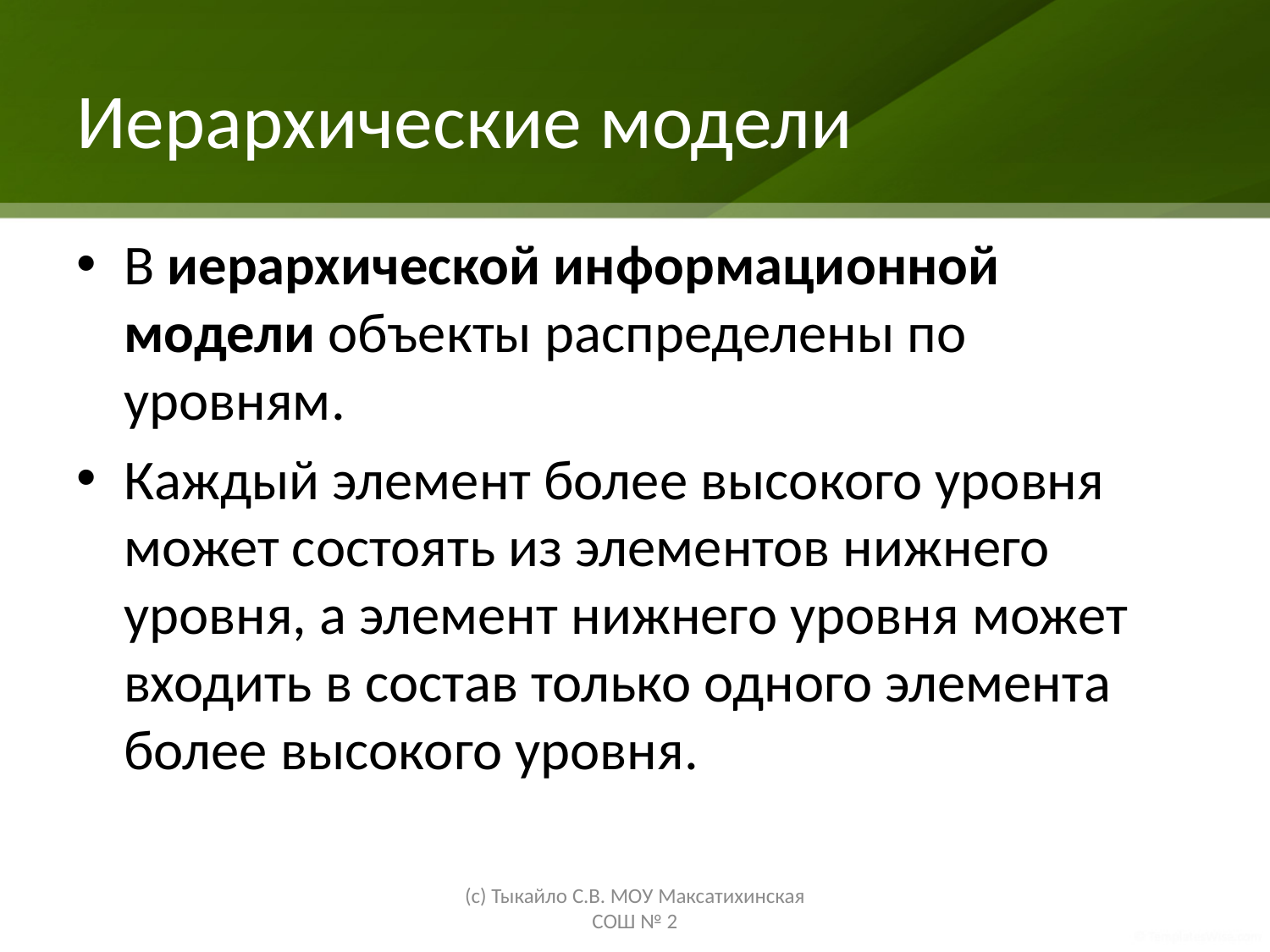

# Иерархические модели
В иерархической информационной модели объекты распределены по уровням.
Каждый элемент более высокого уровня может состоять из элементов нижнего уровня, а элемент нижнего уровня может входить в состав только одного элемента более высокого уровня.
(с) Тыкайло С.В. МОУ Максатихинская СОШ № 2